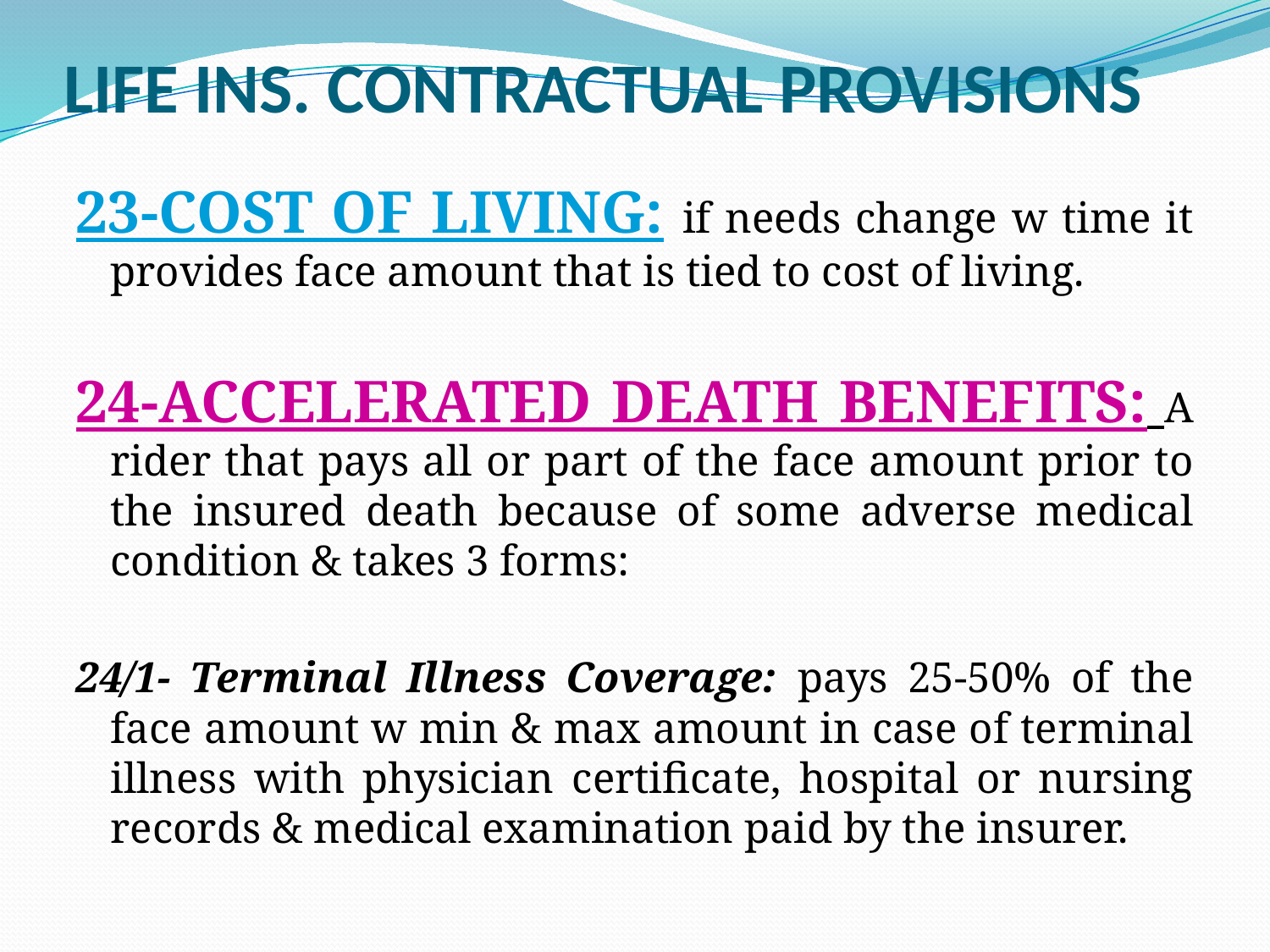

# LIFE INS. CONTRACTUAL PROVISIONS
23-COST OF LIVING: if needs change w time it provides face amount that is tied to cost of living.

24-ACCELERATED DEATH BENEFITS: A rider that pays all or part of the face amount prior to the insured death because of some adverse medical condition & takes 3 forms:

24/1- Terminal Illness Coverage: pays 25-50% of the face amount w min & max amount in case of terminal illness with physician certificate, hospital or nursing records & medical examination paid by the insurer.